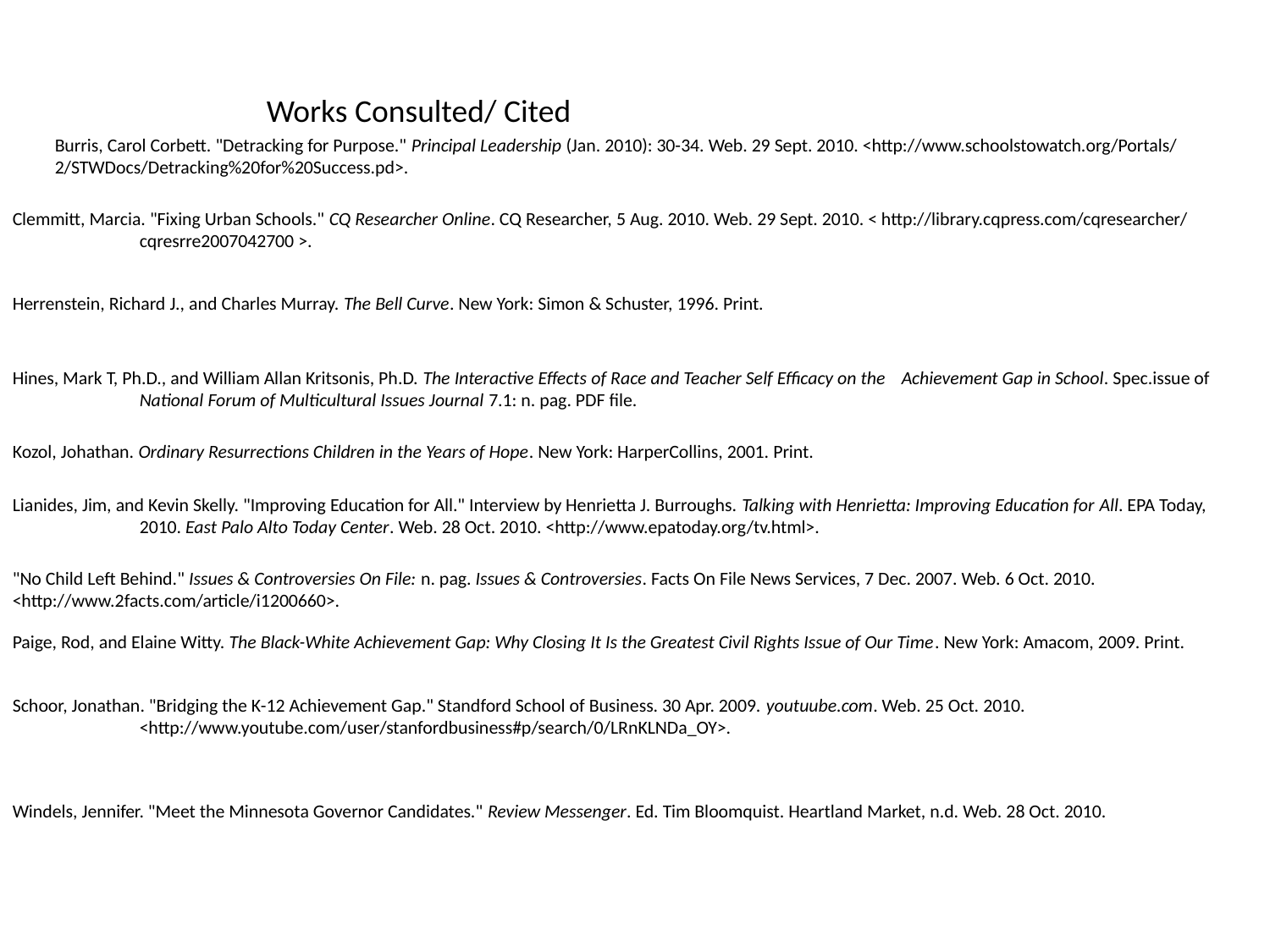

Works Consulted/ Cited

Burris, Carol Corbett. "Detracking for Purpose." Principal Leadership (Jan. 2010): 30-34. Web. 29 Sept. 2010. <http://www.schoolstowatch.org/Portals/ 	2/STWDocs/Detracking%20for%20Success.pd>.

Clemmitt, Marcia. "Fixing Urban Schools." CQ Researcher Online. CQ Researcher, 5 Aug. 2010. Web. 29 Sept. 2010. < http://library.cqpress.com/cqresearcher/
	cqresrre2007042700 >.

Herrenstein, Richard J., and Charles Murray. The Bell Curve. New York: Simon & Schuster, 1996. Print.

Hines, Mark T, Ph.D., and William Allan Kritsonis, Ph.D. The Interactive Effects of Race and Teacher Self Efficacy on the 	Achievement Gap in School. Spec.issue of 	National Forum of Multicultural Issues Journal 7.1: n. pag. PDF file.
Kozol, Johathan. Ordinary Resurrections Children in the Years of Hope. New York: HarperCollins, 2001. Print.
Lianides, Jim, and Kevin Skelly. "Improving Education for All." Interview by Henrietta J. Burroughs. Talking with Henrietta: Improving Education for All. EPA Today, 	2010. East Palo Alto Today Center. Web. 28 Oct. 2010. <http://www.epatoday.org/tv.html>.
"No Child Left Behind." Issues & Controversies On File: n. pag. Issues & Controversies. Facts On File News Services, 7 Dec. 2007. Web. 6 Oct. 2010. 	<http://www.2facts.com/article/i1200660>.
Paige, Rod, and Elaine Witty. The Black-White Achievement Gap: Why Closing It Is the Greatest Civil Rights Issue of Our Time. New York: Amacom, 2009. Print.
Schoor, Jonathan. "Bridging the K-12 Achievement Gap." Standford School of Business. 30 Apr. 2009. youtuube.com. Web. 25 Oct. 2010.
	<http://www.youtube.com/user/stanfordbusiness#p/search/0/LRnKLNDa_OY>.
Windels, Jennifer. "Meet the Minnesota Governor Candidates." Review Messenger. Ed. Tim Bloomquist. Heartland Market, n.d. Web. 28 Oct. 2010.